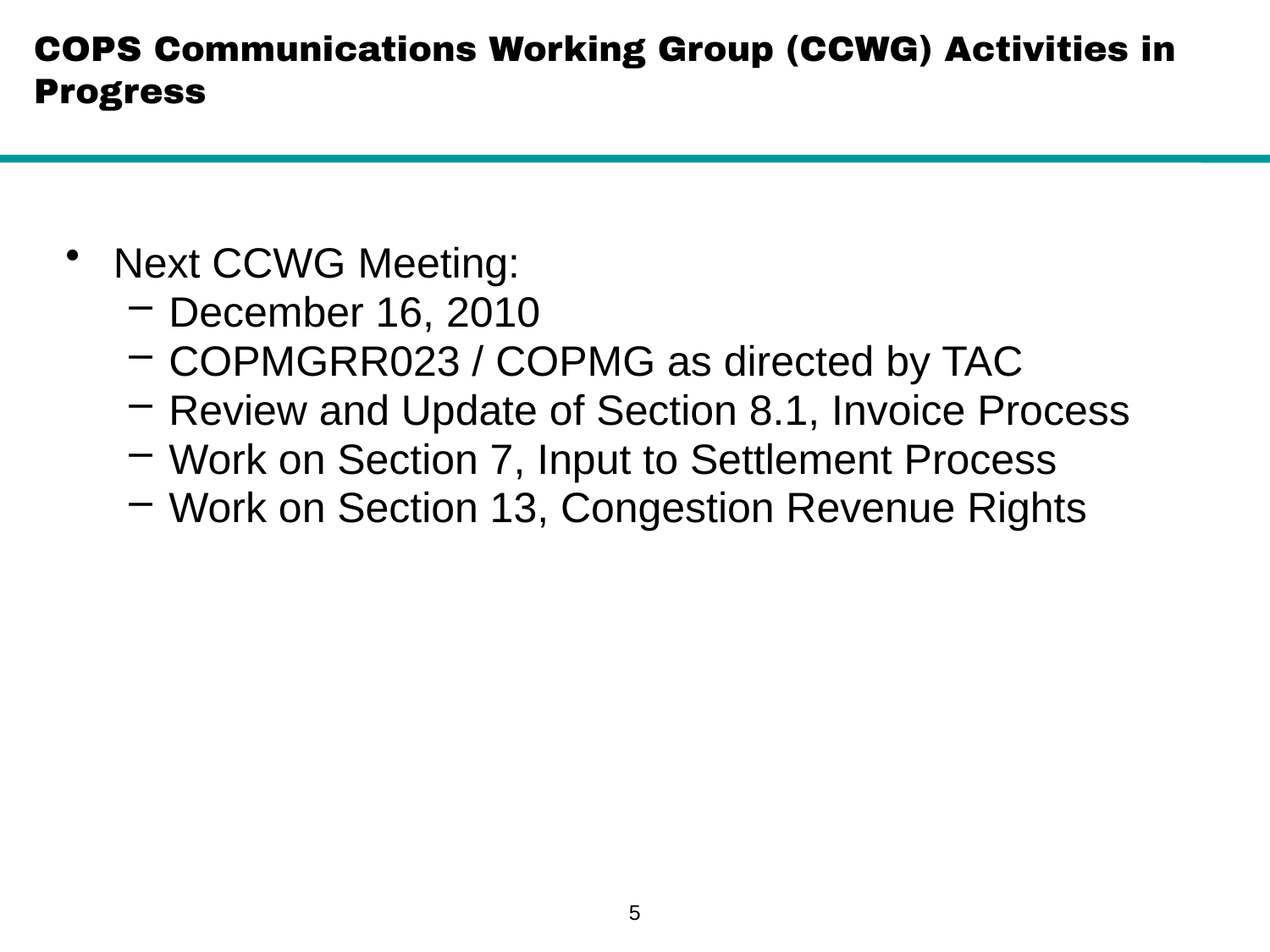

COPS Communications Working Group (CCWG) Activities in Progress

Next CCWG Meeting:
December 16, 2010
COPMGRR023 / COPMG as directed by TAC
Review and Update of Section 8.1, Invoice Process
Work on Section 7, Input to Settlement Process
Work on Section 13, Congestion Revenue Rights

5